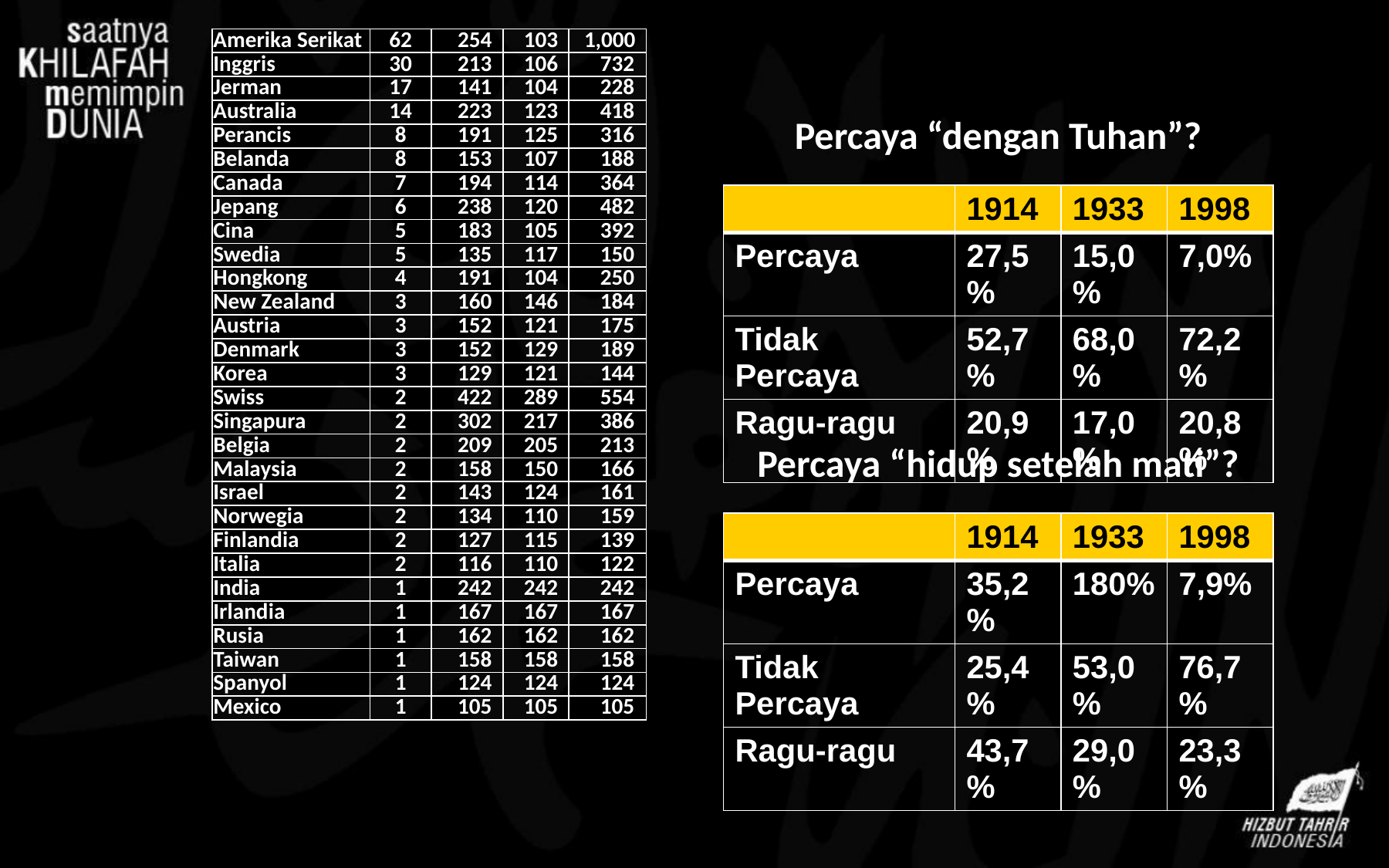

| Amerika Serikat | 62 | 254 | 103 | 1,000 |
| --- | --- | --- | --- | --- |
| Inggris | 30 | 213 | 106 | 732 |
| Jerman | 17 | 141 | 104 | 228 |
| Australia | 14 | 223 | 123 | 418 |
| Perancis | 8 | 191 | 125 | 316 |
| Belanda | 8 | 153 | 107 | 188 |
| Canada | 7 | 194 | 114 | 364 |
| Jepang | 6 | 238 | 120 | 482 |
| Cina | 5 | 183 | 105 | 392 |
| Swedia | 5 | 135 | 117 | 150 |
| Hongkong | 4 | 191 | 104 | 250 |
| New Zealand | 3 | 160 | 146 | 184 |
| Austria | 3 | 152 | 121 | 175 |
| Denmark | 3 | 152 | 129 | 189 |
| Korea | 3 | 129 | 121 | 144 |
| Swiss | 2 | 422 | 289 | 554 |
| Singapura | 2 | 302 | 217 | 386 |
| Belgia | 2 | 209 | 205 | 213 |
| Malaysia | 2 | 158 | 150 | 166 |
| Israel | 2 | 143 | 124 | 161 |
| Norwegia | 2 | 134 | 110 | 159 |
| Finlandia | 2 | 127 | 115 | 139 |
| Italia | 2 | 116 | 110 | 122 |
| India | 1 | 242 | 242 | 242 |
| Irlandia | 1 | 167 | 167 | 167 |
| Rusia | 1 | 162 | 162 | 162 |
| Taiwan | 1 | 158 | 158 | 158 |
| Spanyol | 1 | 124 | 124 | 124 |
| Mexico | 1 | 105 | 105 | 105 |
Percaya “dengan Tuhan”?
|  | 1914 | 1933 | 1998 |
| --- | --- | --- | --- |
| Percaya | 27,5% | 15,0% | 7,0% |
| Tidak Percaya | 52,7% | 68,0% | 72,2% |
| Ragu-ragu | 20,9% | 17,0% | 20,8% |
Percaya “hidup setelah mati”?
|  | 1914 | 1933 | 1998 |
| --- | --- | --- | --- |
| Percaya | 35,2% | 180% | 7,9% |
| Tidak Percaya | 25,4% | 53,0% | 76,7% |
| Ragu-ragu | 43,7% | 29,0% | 23,3% |